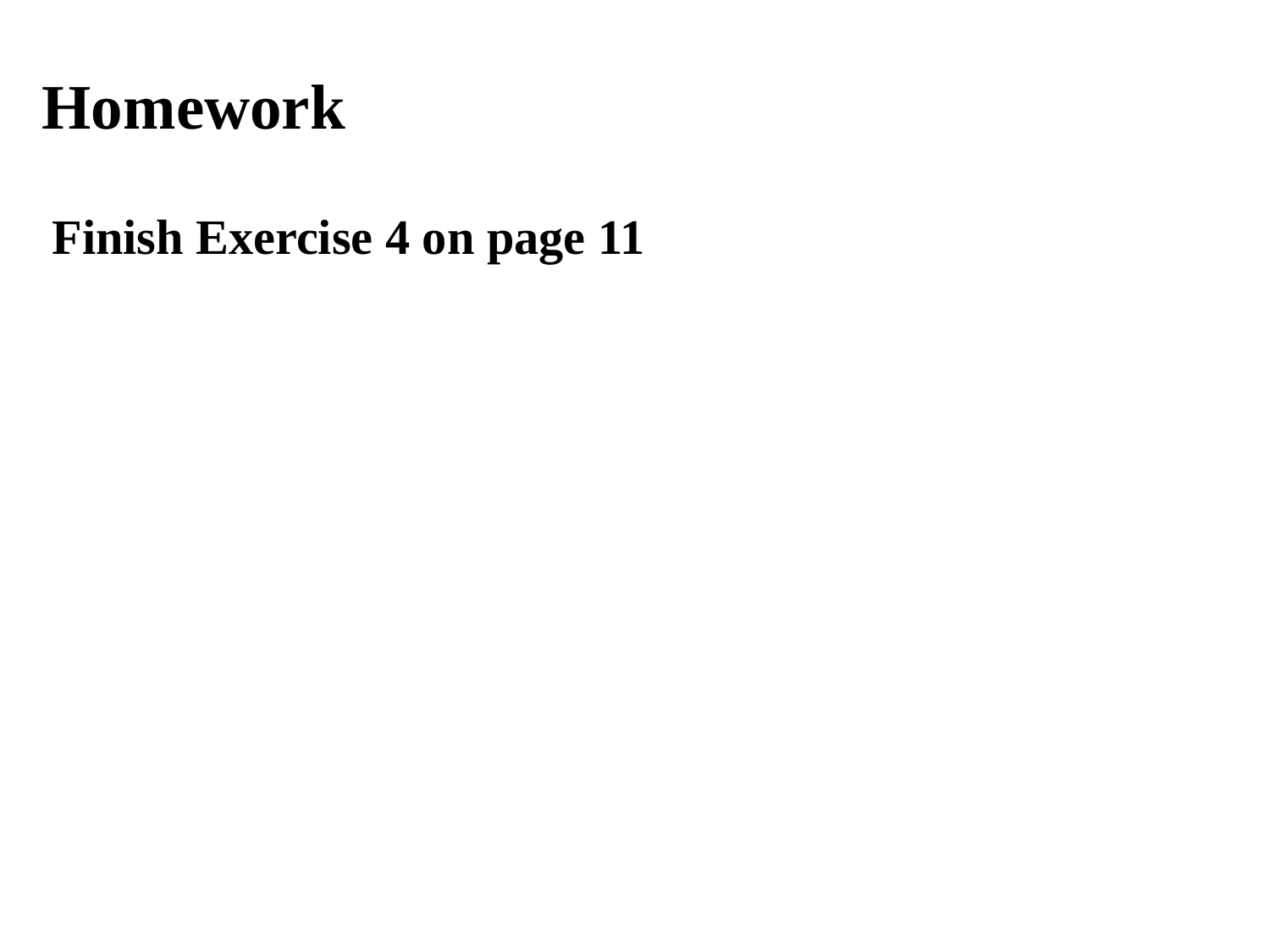

Homework
Finish Exercise 4 on page 11